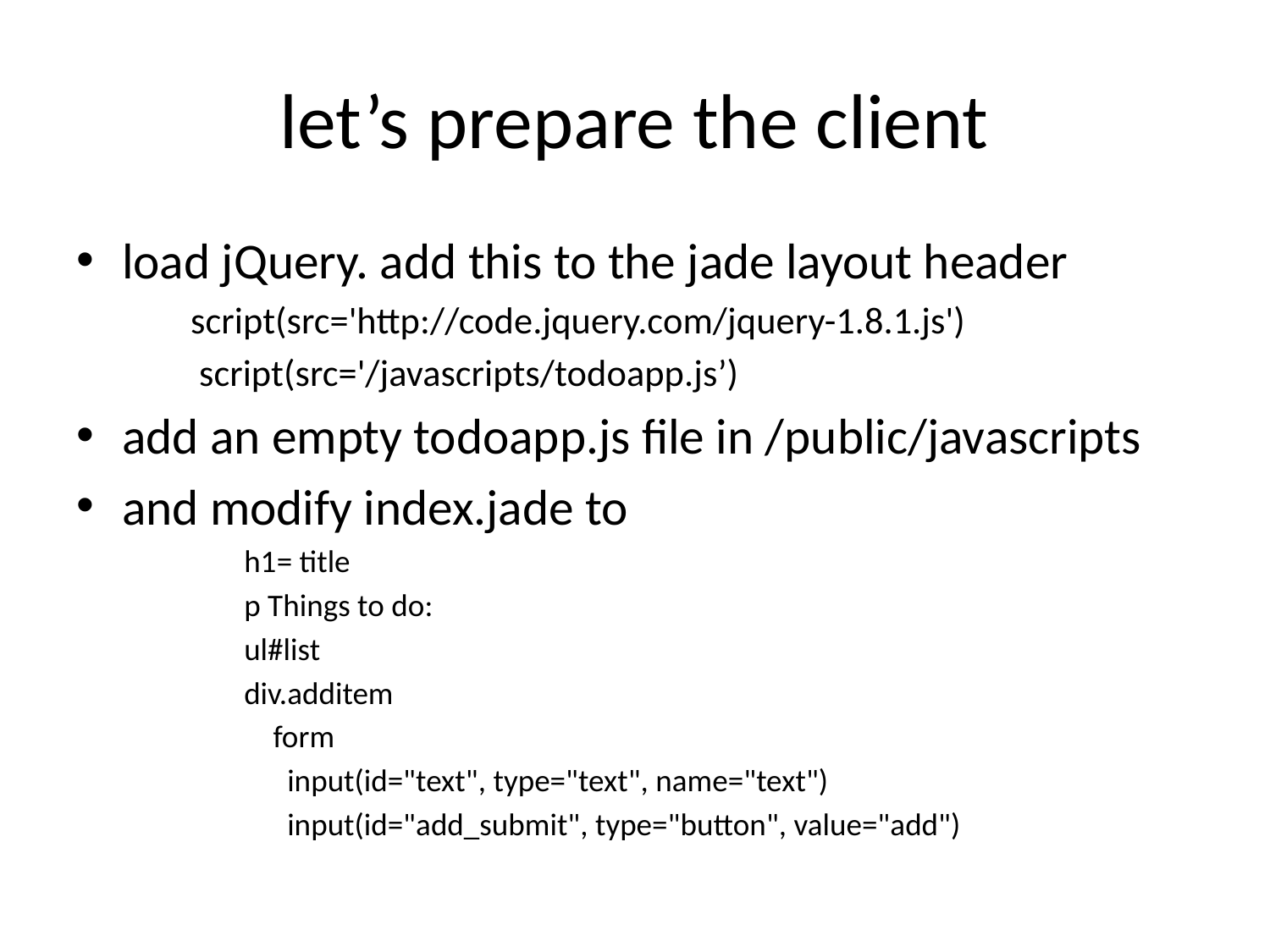

# let’s prepare the client
load jQuery. add this to the jade layout header
script(src='http://code.jquery.com/jquery-1.8.1.js')
 script(src='/javascripts/todoapp.js’)
add an empty todoapp.js file in /public/javascripts
and modify index.jade to
h1= title
p Things to do:
ul#list
div.additem
    form
      input(id="text", type="text", name="text")
      input(id="add_submit", type="button", value="add")